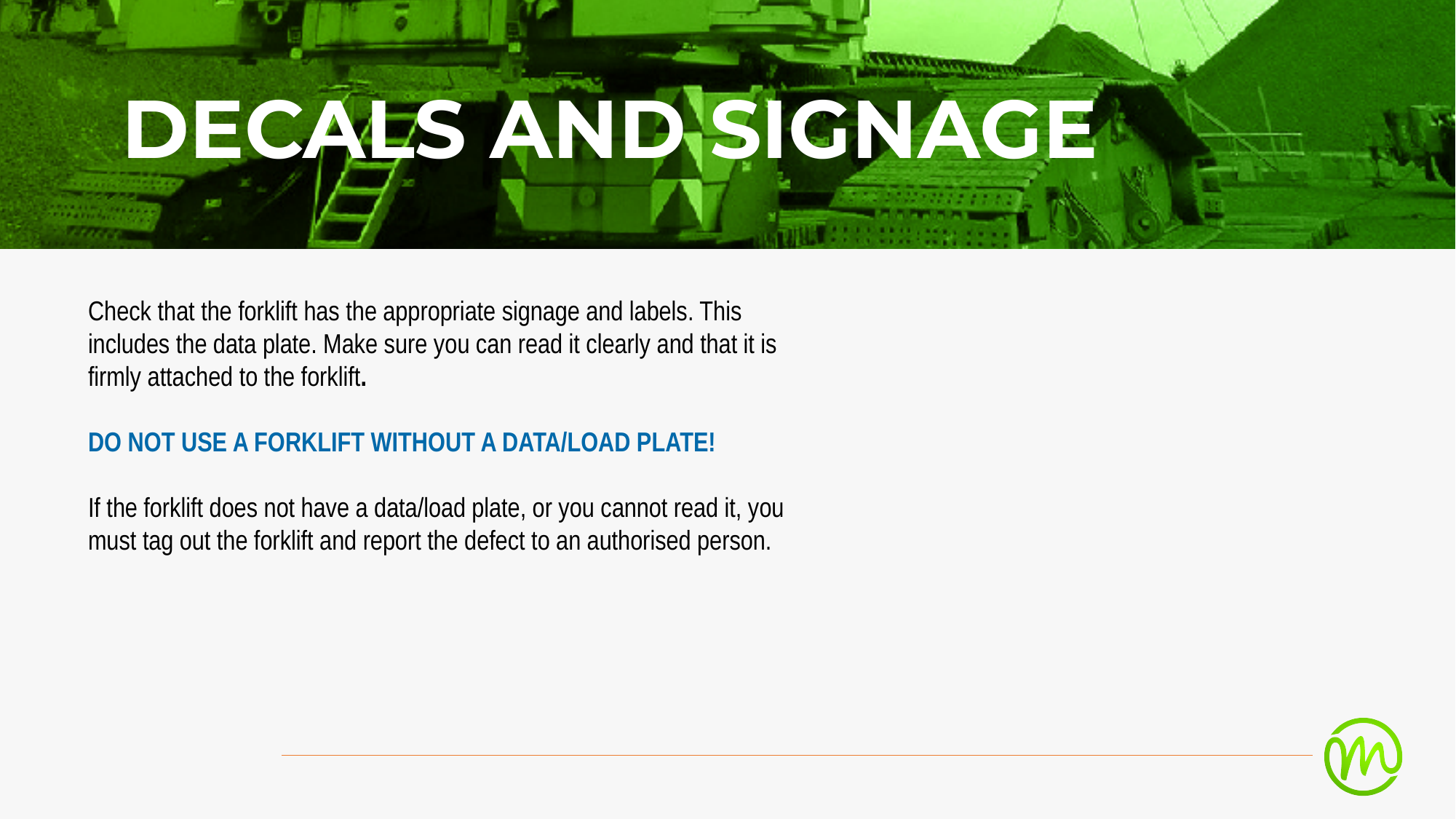

Decals And Signage

Check that the forklift has the appropriate signage and labels. This includes the data plate. Make sure you can read it clearly and that it is firmly attached to the forklift.

DO NOT USE A FORKLIFT WITHOUT A DATA/LOAD PLATE!

If the forklift does not have a data/load plate, or you cannot read it, you must tag out the forklift and report the defect to an authorised person.